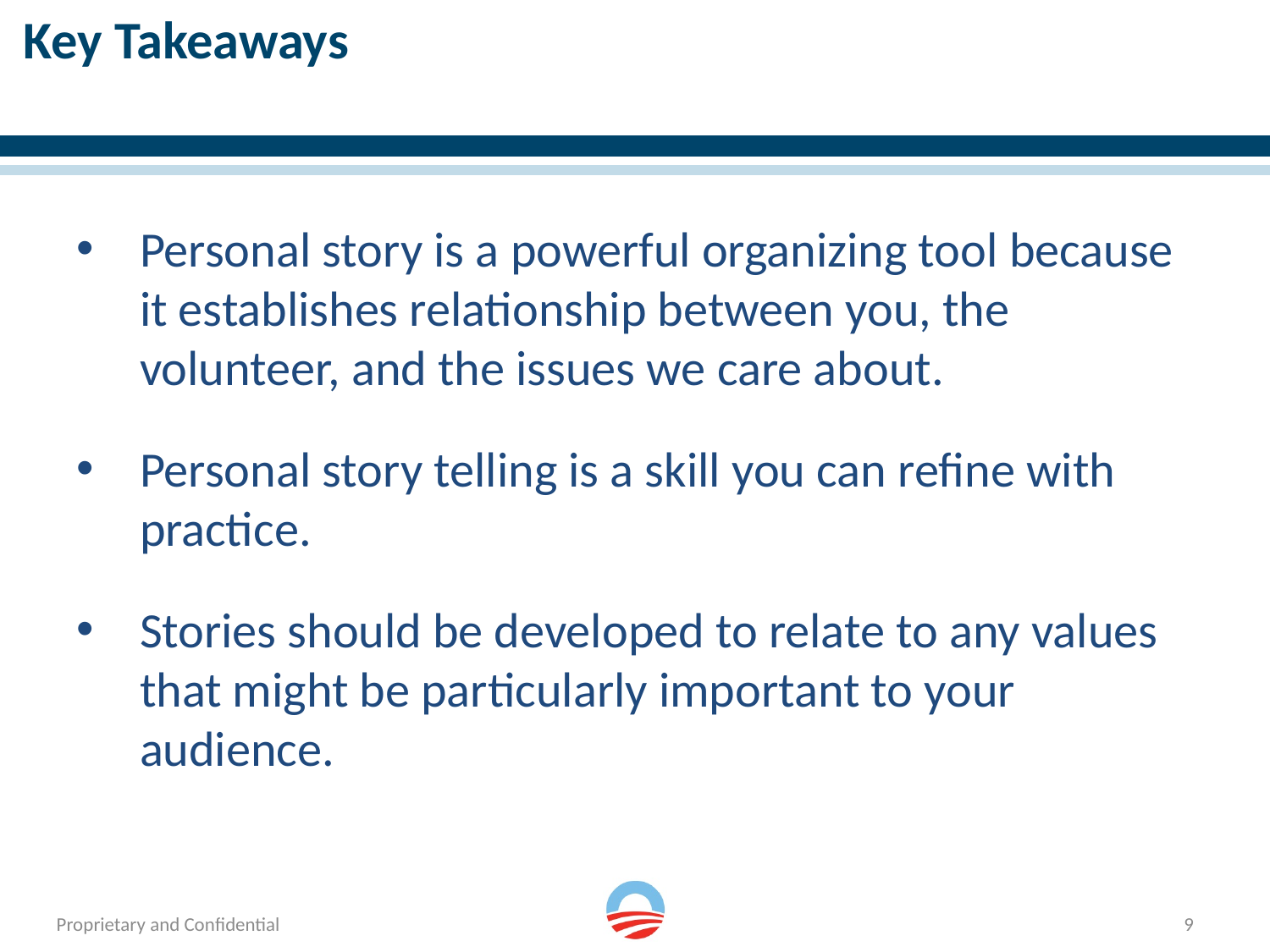

# Key Takeaways
Personal story is a powerful organizing tool because it establishes relationship between you, the volunteer, and the issues we care about.
Personal story telling is a skill you can refine with practice.
Stories should be developed to relate to any values that might be particularly important to your audience.

9